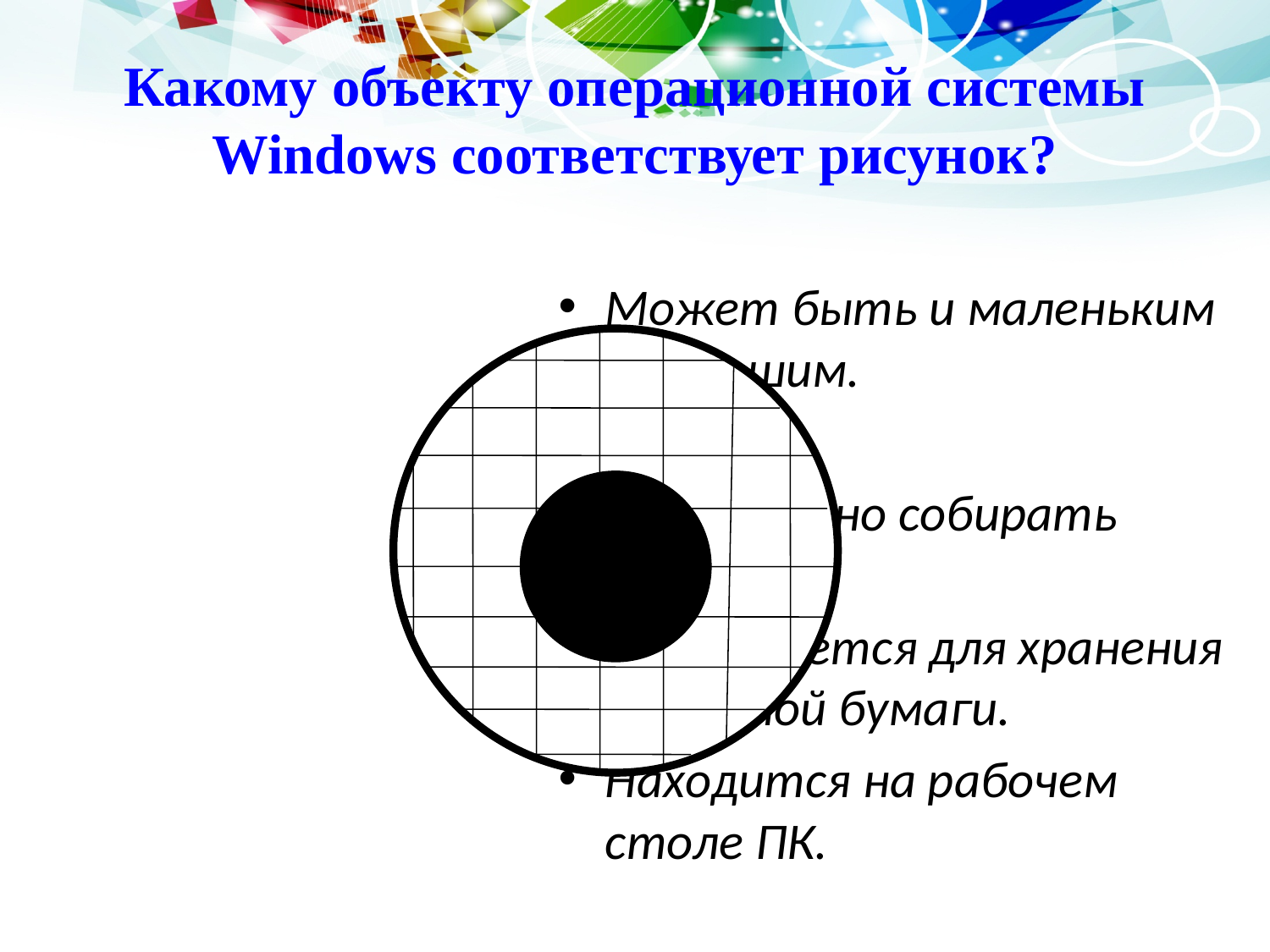

# Какому объекту операционной системы Windows соответствует рисунок?

Может быть и маленьким и большим.
Легкий.
В нее можно собирать грибы.
Используется для хранения ненужной бумаги.
Находится на рабочем столе ПК.